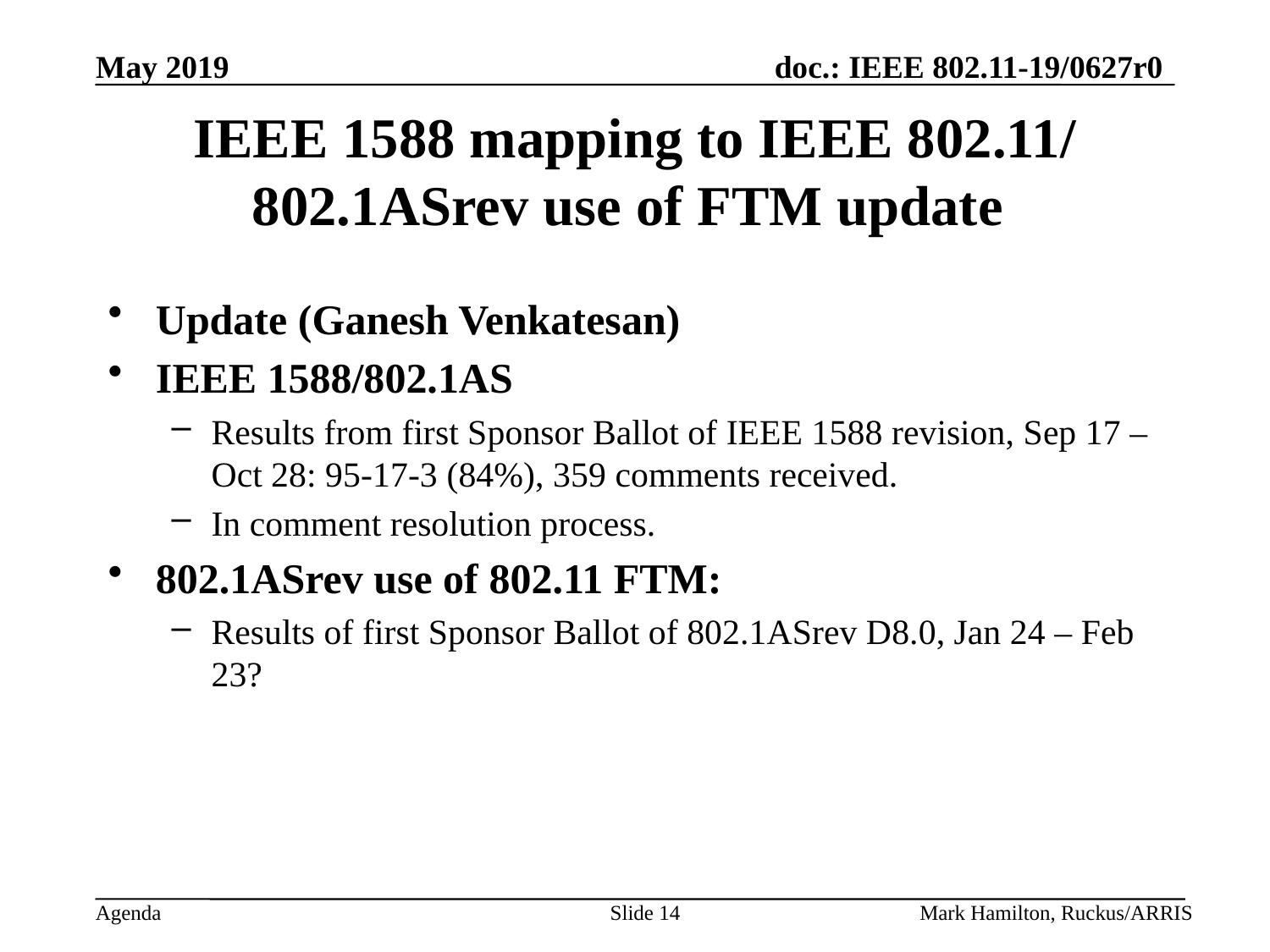

# IEEE 1588 mapping to IEEE 802.11/ 802.1ASrev use of FTM update
Update (Ganesh Venkatesan)
IEEE 1588/802.1AS
Results from first Sponsor Ballot of IEEE 1588 revision, Sep 17 – Oct 28: 95-17-3 (84%), 359 comments received.
In comment resolution process.
802.1ASrev use of 802.11 FTM:
Results of first Sponsor Ballot of 802.1ASrev D8.0, Jan 24 – Feb 23?